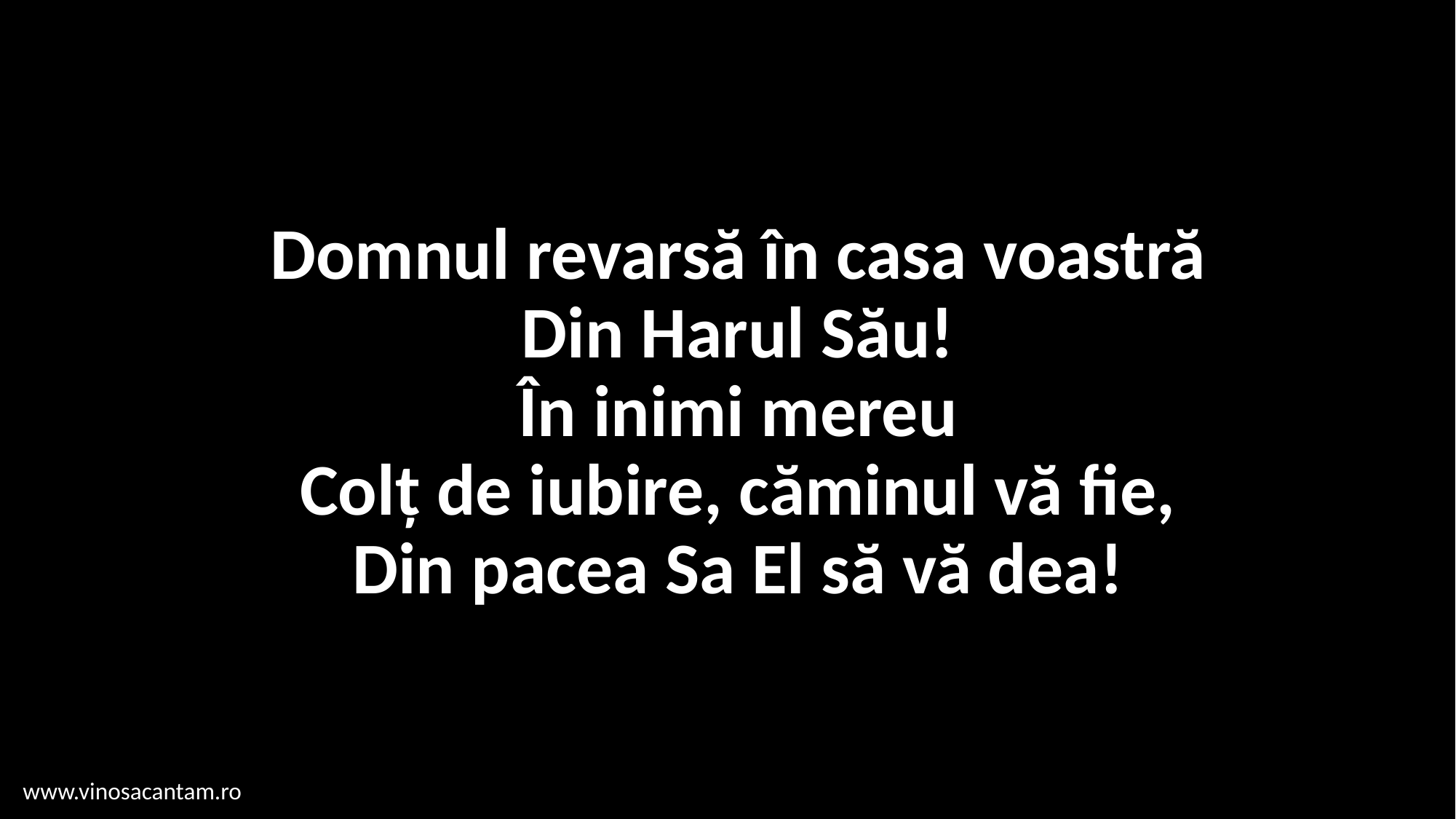

# Domnul revarsă în casa voastră Din Harul Său! În inimi mereu Colț de iubire, căminul vă fie, Din pacea Sa El să vă dea!
www.vinosacantam.ro